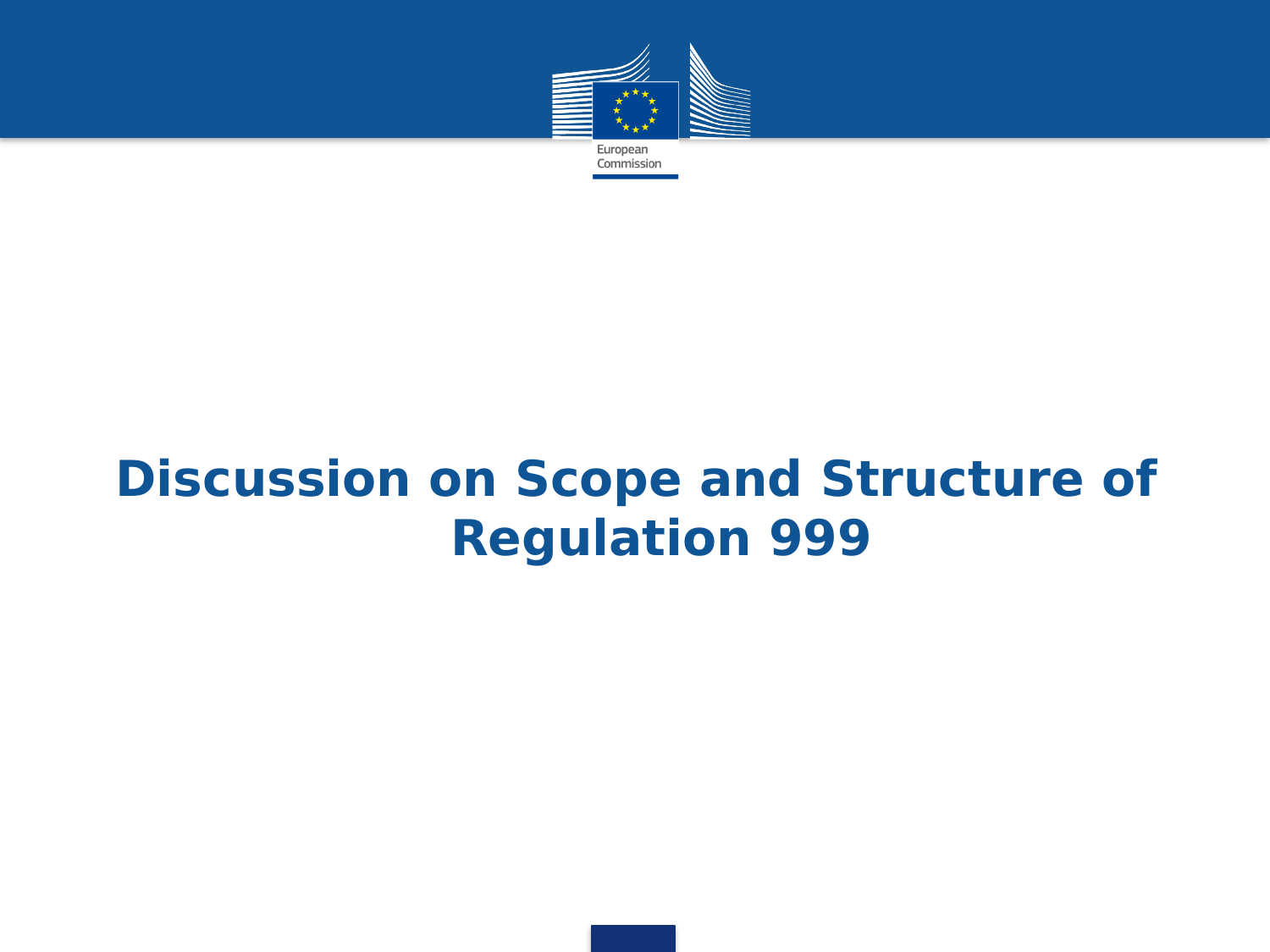

# Discussion on Scope and Structure of Regulation 999